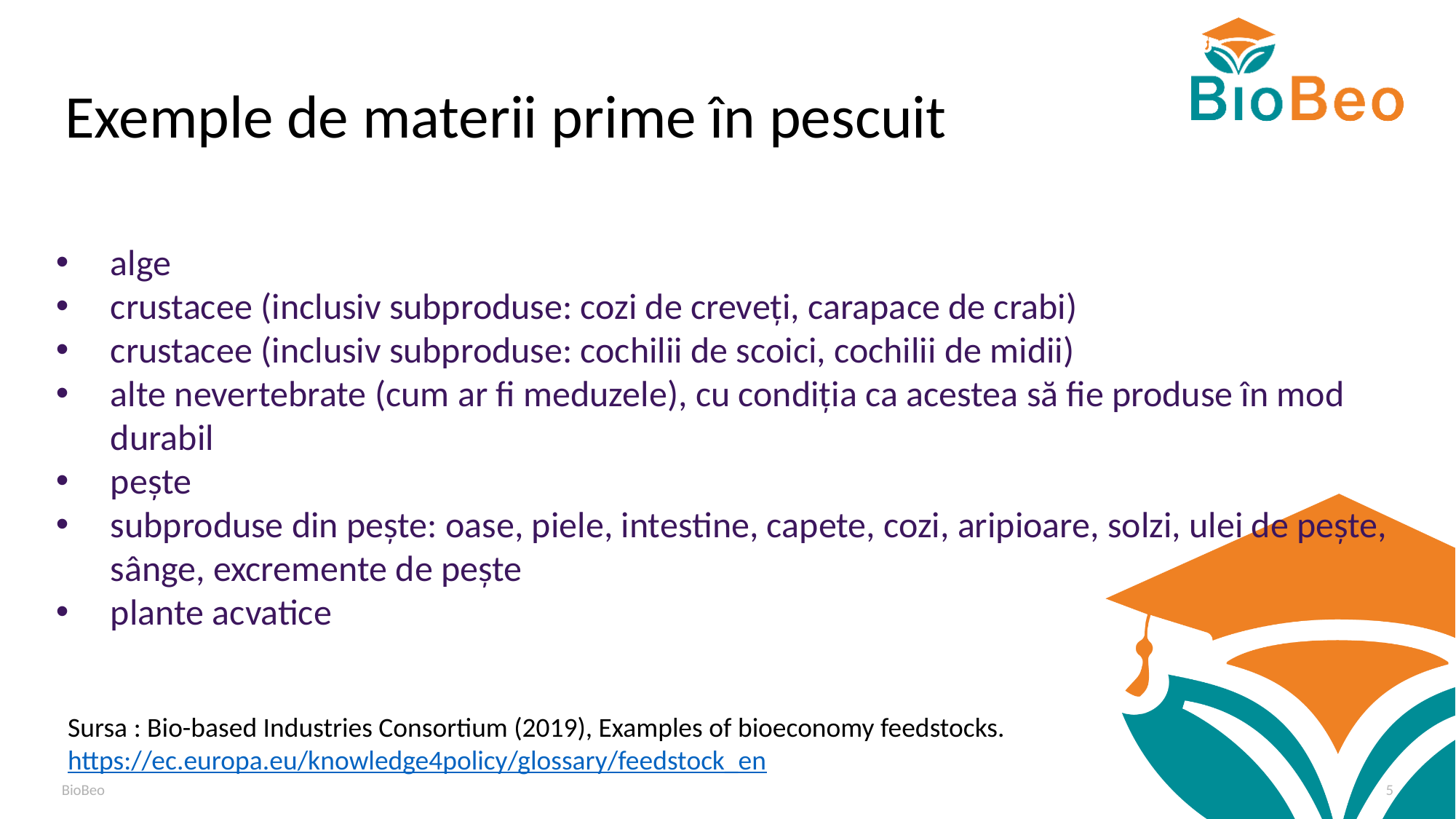

# Exemple de materii prime în pescuit
alge
crustacee (inclusiv subproduse: cozi de creveți, carapace de crabi)
crustacee (inclusiv subproduse: cochilii de scoici, cochilii de midii)
alte nevertebrate (cum ar fi meduzele), cu condiția ca acestea să fie produse în mod durabil
pește
subproduse din pește: oase, piele, intestine, capete, cozi, aripioare, solzi, ulei de pește, sânge, excremente de pește
plante acvatice
Sursa : Bio-based Industries Consortium (2019), Examples of bioeconomy feedstocks. https://ec.europa.eu/knowledge4policy/glossary/feedstock_en

BioBeo
5